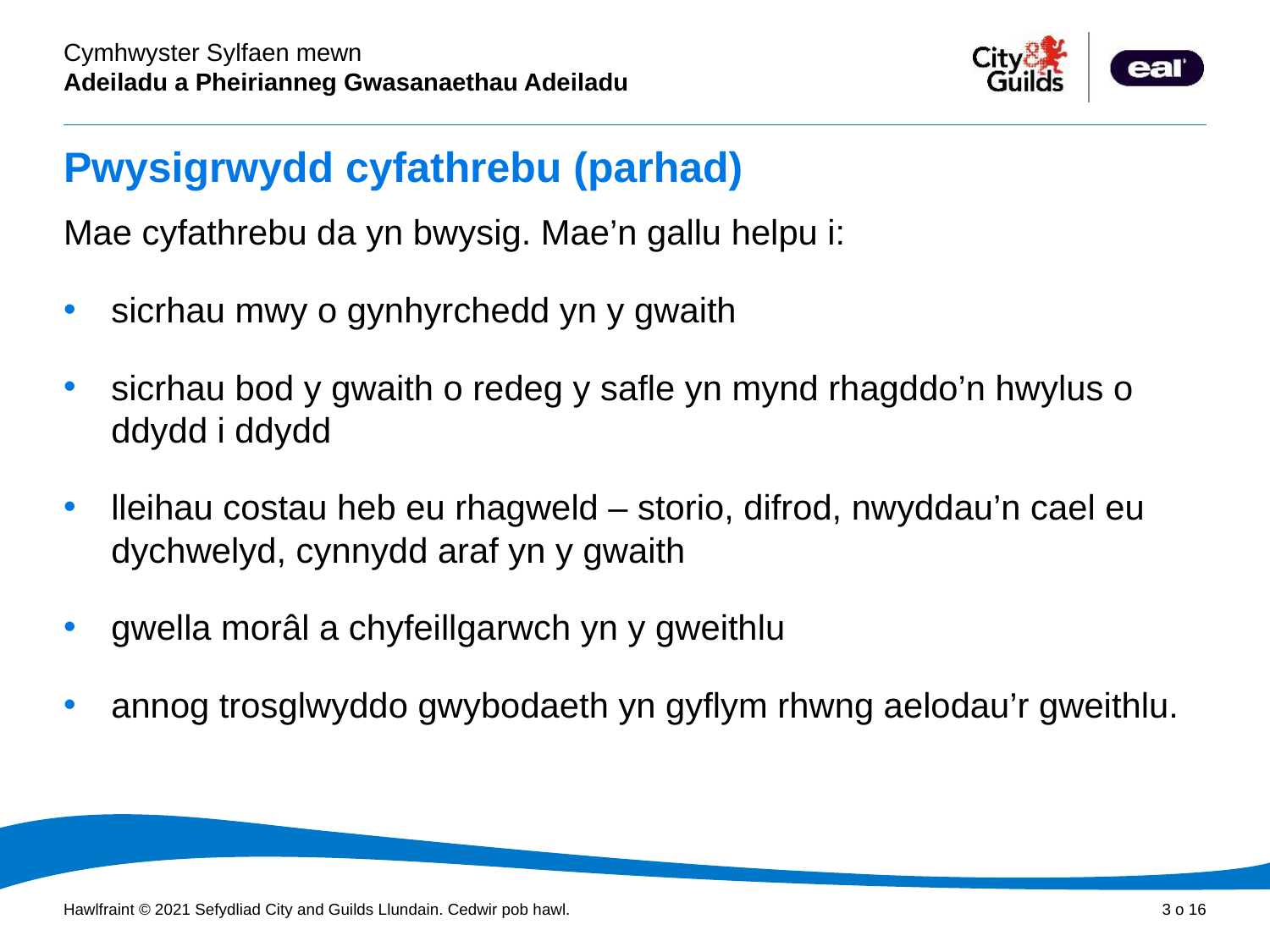

# Pwysigrwydd cyfathrebu (parhad)
Mae cyfathrebu da yn bwysig. Mae’n gallu helpu i:
sicrhau mwy o gynhyrchedd yn y gwaith
sicrhau bod y gwaith o redeg y safle yn mynd rhagddo’n hwylus o ddydd i ddydd
lleihau costau heb eu rhagweld – storio, difrod, nwyddau’n cael eu dychwelyd, cynnydd araf yn y gwaith
gwella morâl a chyfeillgarwch yn y gweithlu
annog trosglwyddo gwybodaeth yn gyflym rhwng aelodau’r gweithlu.